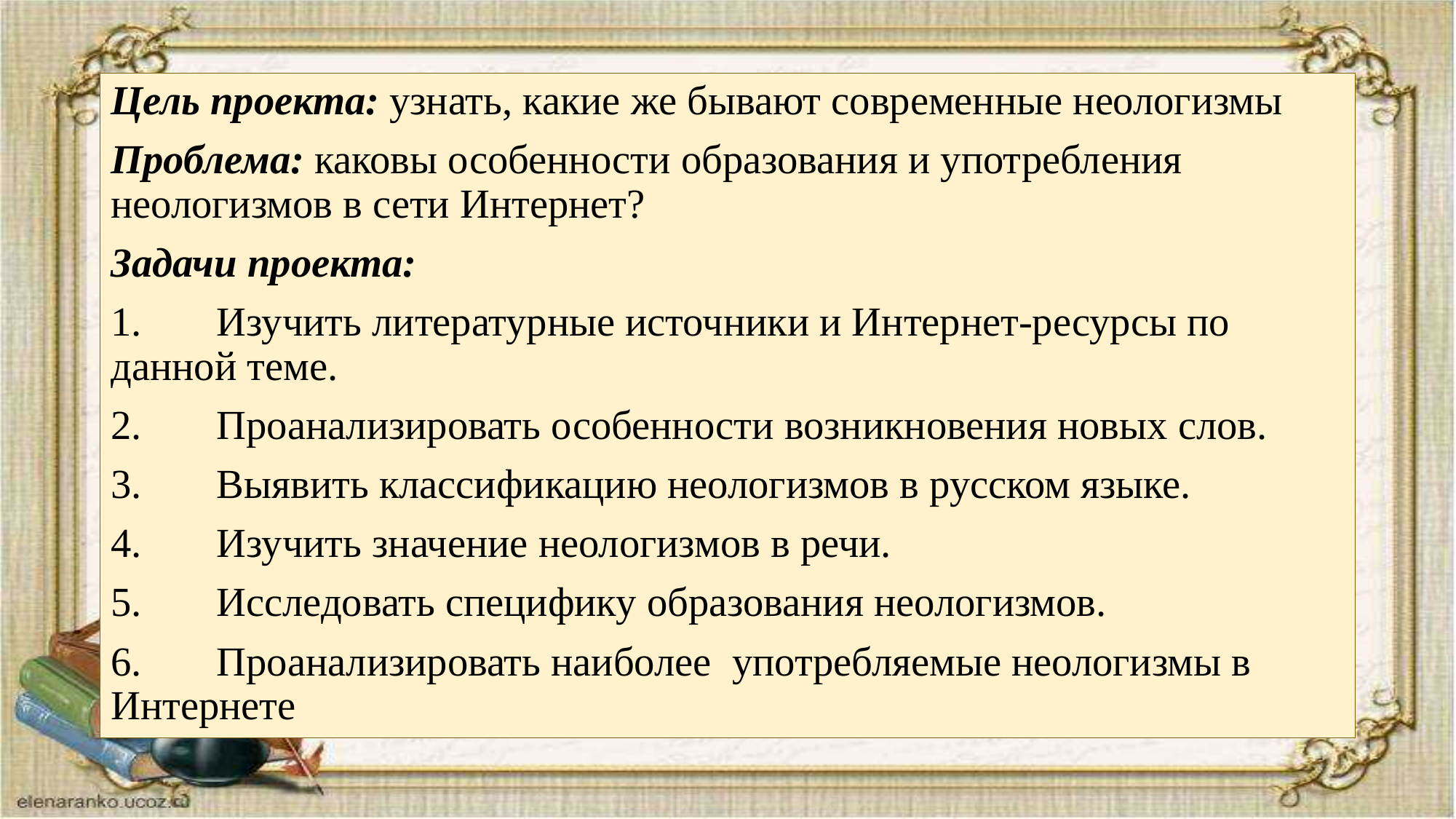

Цель проекта: узнать, какие же бывают современные неологизмы
Проблема: каковы особенности образования и употребления неологизмов в сети Интернет?
Задачи проекта:
1.	Изучить литературные источники и Интернет-ресурсы по данной теме.
2.	Проанализировать особенности возникновения новых слов.
3.	Выявить классификацию неологизмов в русском языке.
4.	Изучить значение неологизмов в речи.
5.	Исследовать специфику образования неологизмов.
6.	Проанализировать наиболее  употребляемые неологизмы в Интернете